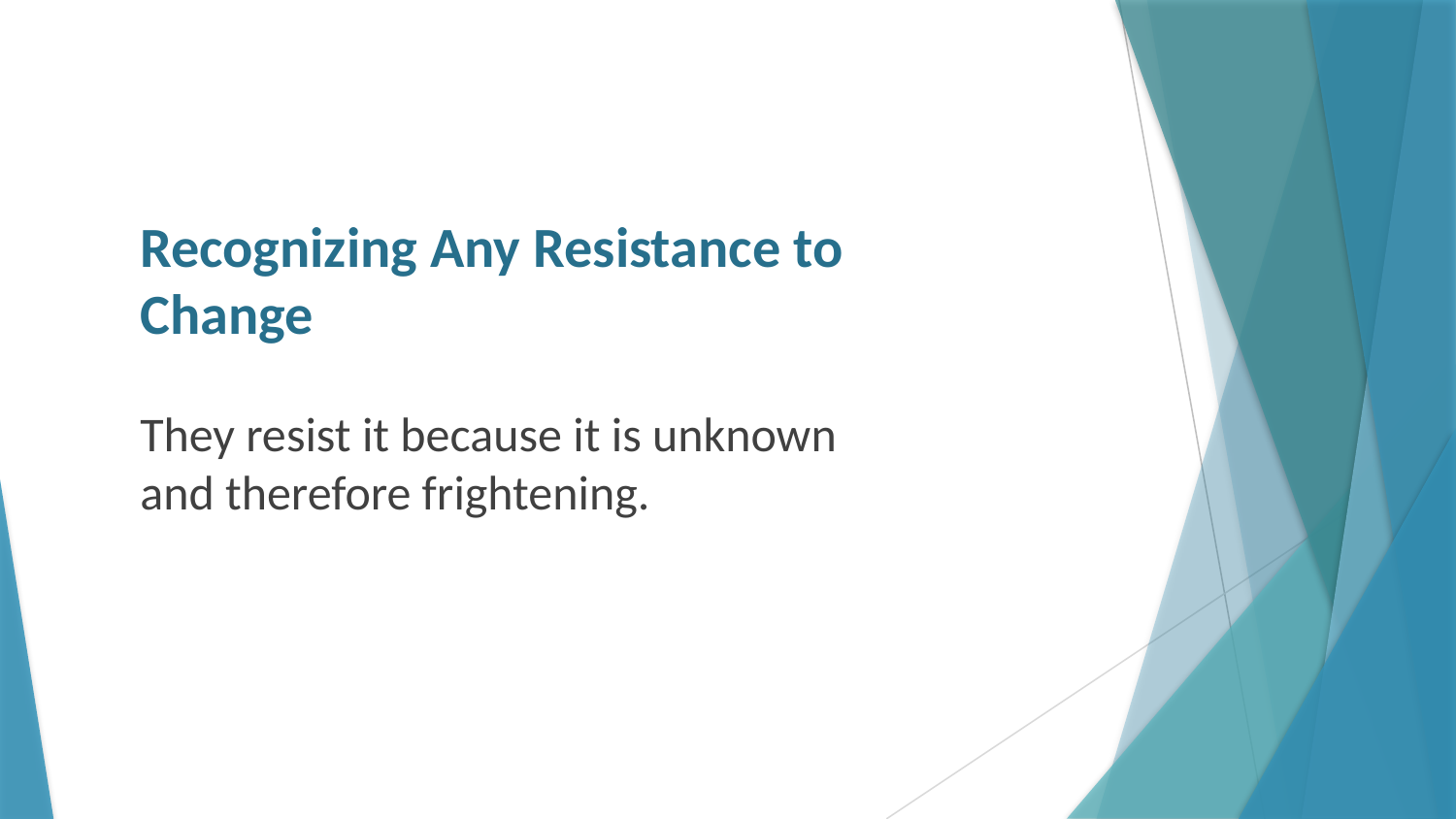

# Recognizing Any Resistance to Change
They resist it because it is unknown and therefore frightening.